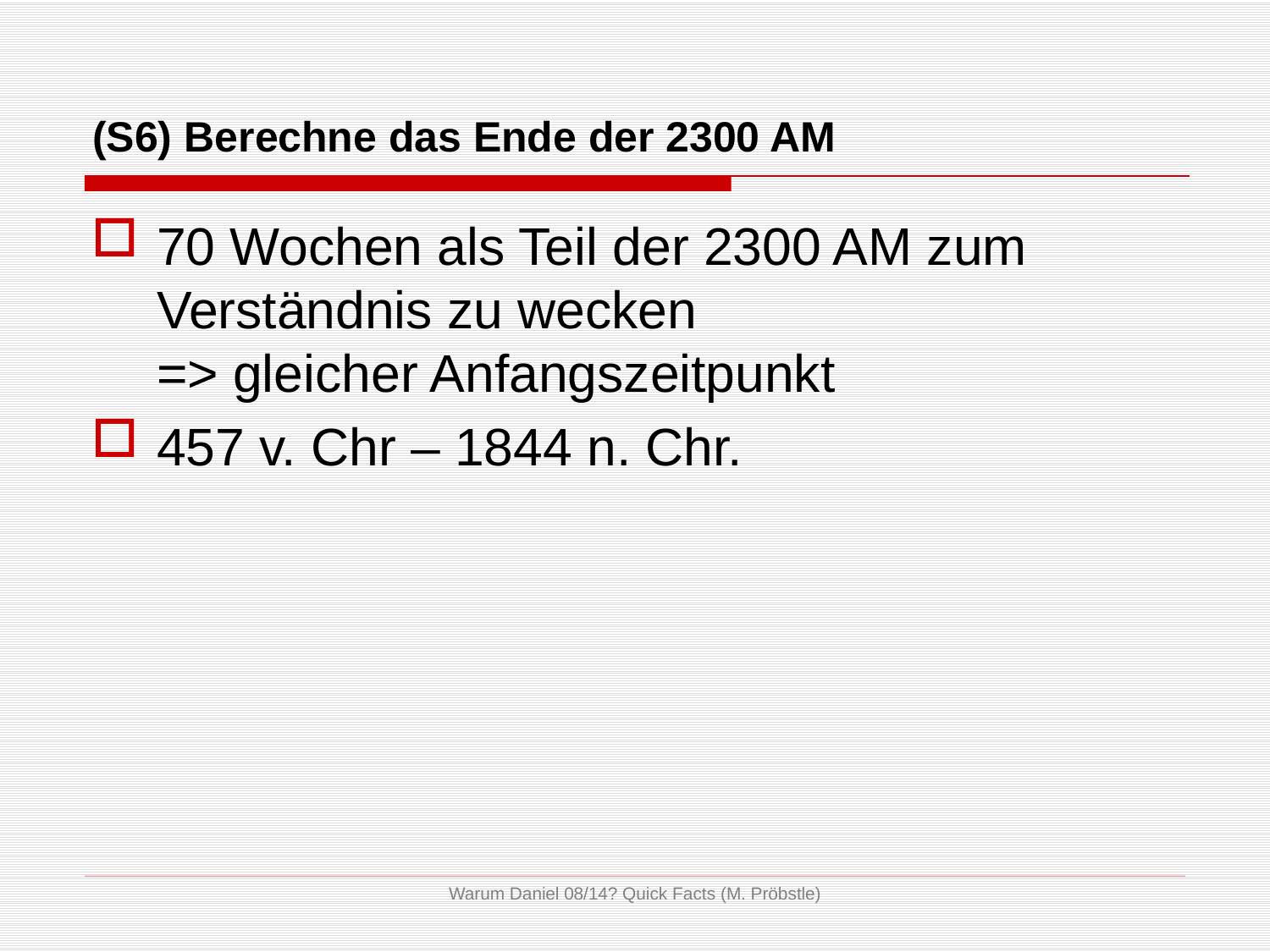

# (S6) Berechne das Ende der 2300 AM
70 Wochen als Teil der 2300 AM zum Verständnis zu wecken
=> gleicher Anfangszeitpunkt
457 v. Chr – 1844 n. Chr.

Warum Daniel 08/14? Quick Facts (M. Pröbstle)